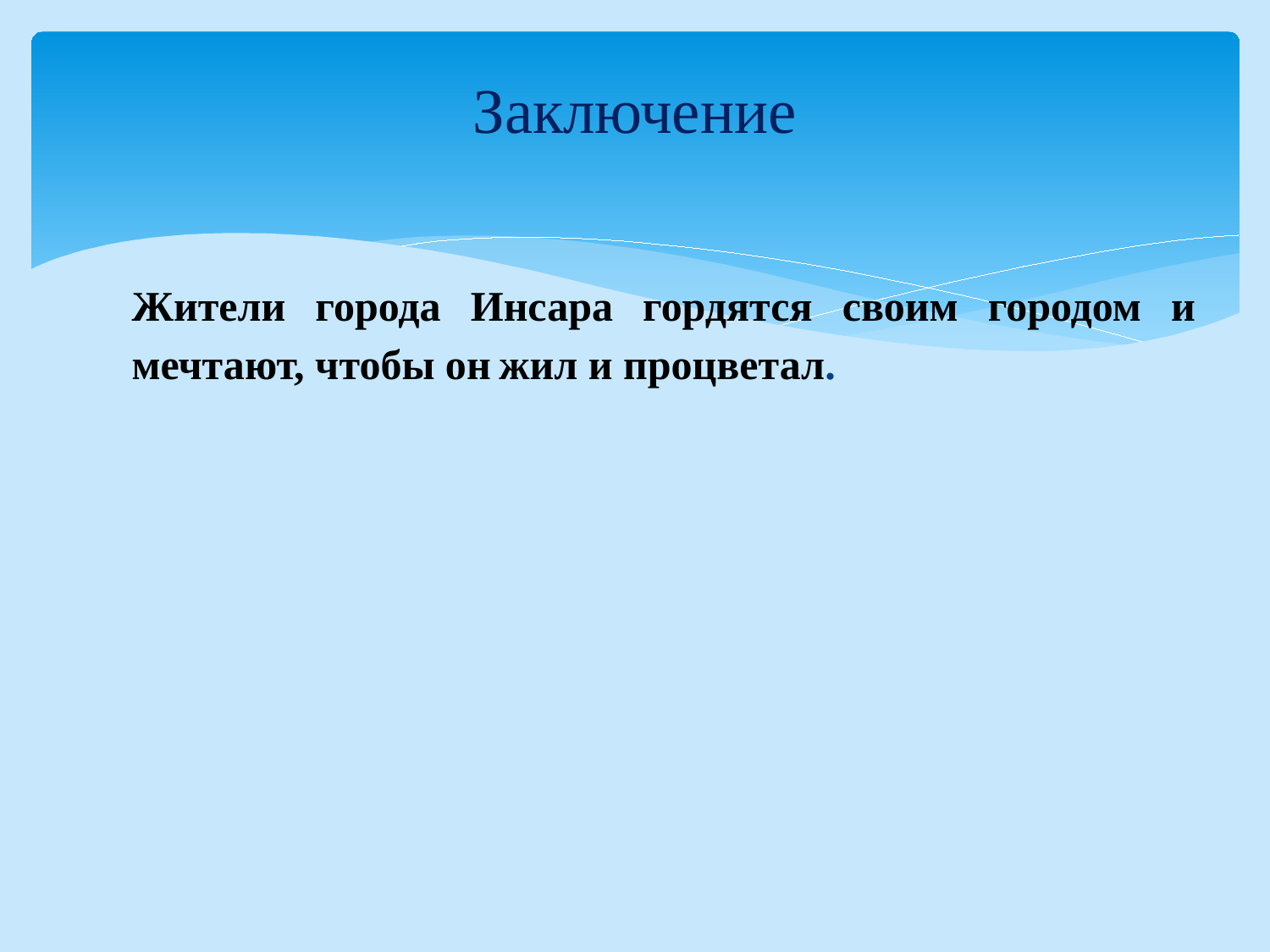

# Заключение

Жители города Инсара гордятся своим городом и мечтают, чтобы он жил и процветал.